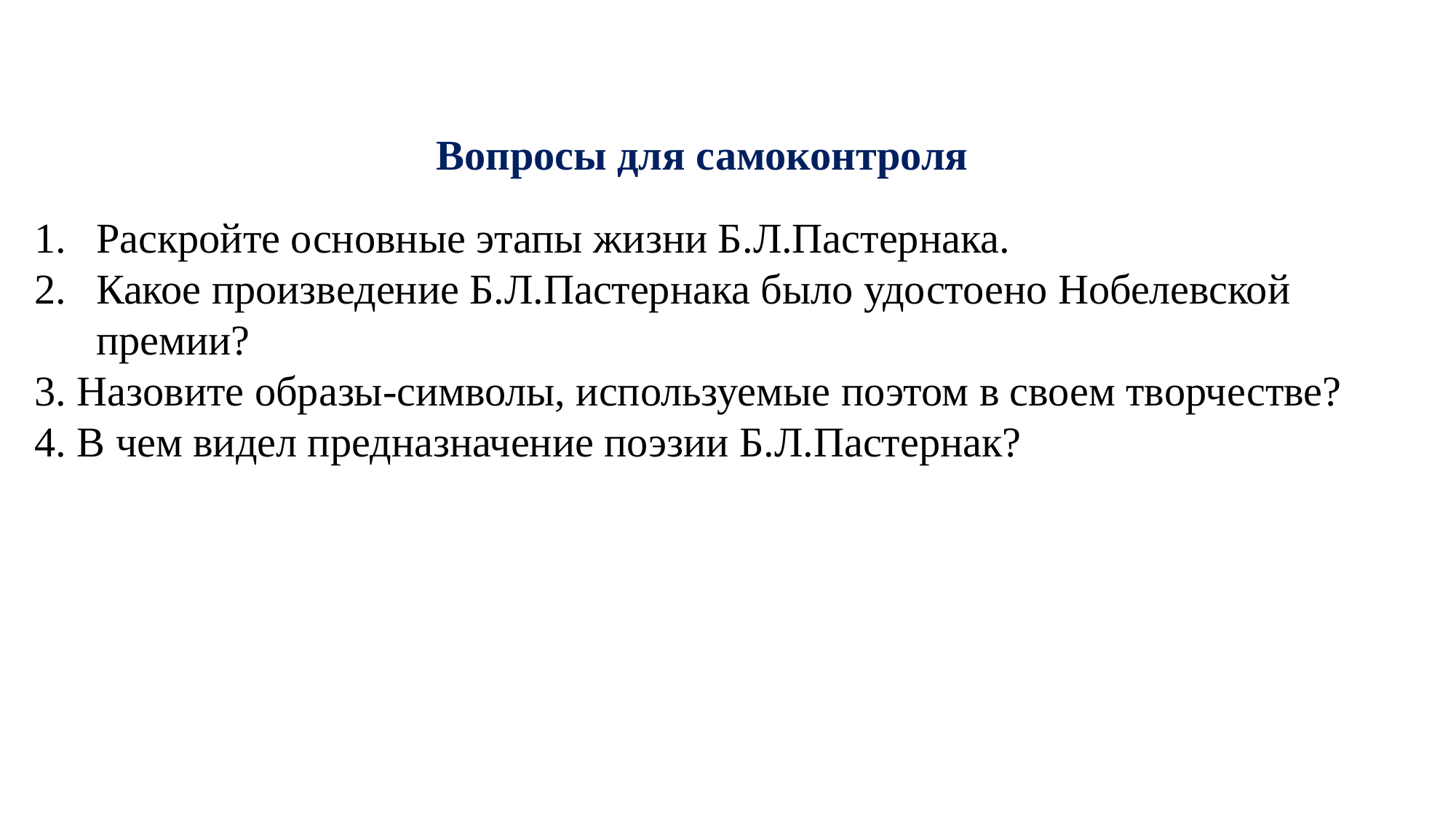

Вопросы для самоконтроля
Раскройте основные этапы жизни Б.Л.Пастернака.
Какое произведение Б.Л.Пастернака было удостоено Нобелевской премии?
3. Назовите образы-символы, используемые поэтом в своем творчестве?
4. В чем видел предназначение поэзии Б.Л.Пастернак?
Электронная информационная образовательная среда
elearn.rucoop.ru